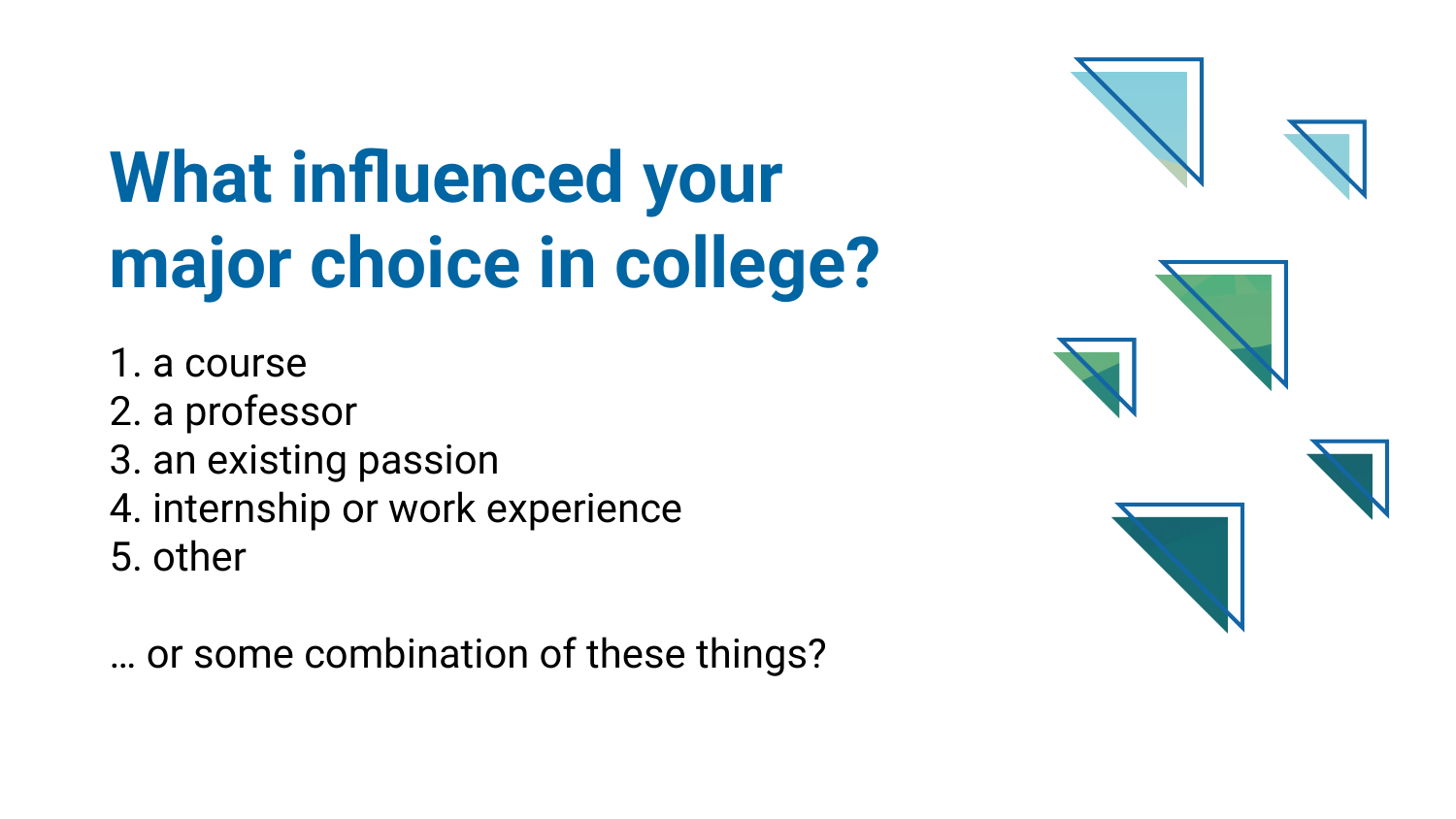

# What influenced your major choice in college?
1. a course
2. a professor
3. an existing passion
4. internship or work experience
5. other

… or some combination of these things?